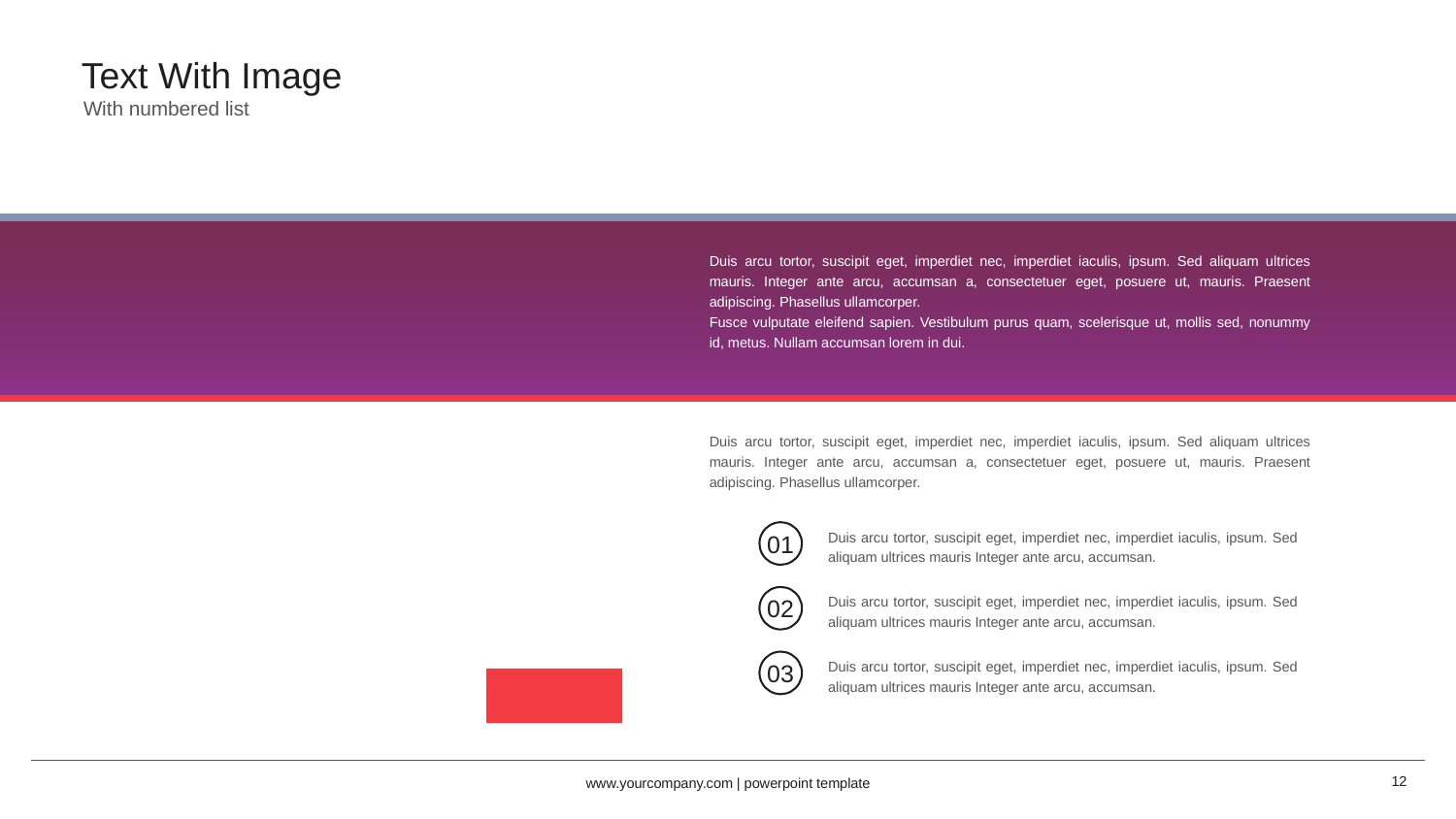

# Text With Image
With numbered list

Duis arcu tortor, suscipit eget, imperdiet nec, imperdiet iaculis, ipsum. Sed aliquam ultrices mauris. Integer ante arcu, accumsan a, consectetuer eget, posuere ut, mauris. Praesent adipiscing. Phasellus ullamcorper.
Fusce vulputate eleifend sapien. Vestibulum purus quam, scelerisque ut, mollis sed, nonummy id, metus. Nullam accumsan lorem in dui.
Duis arcu tortor, suscipit eget, imperdiet nec, imperdiet iaculis, ipsum. Sed aliquam ultrices mauris. Integer ante arcu, accumsan a, consectetuer eget, posuere ut, mauris. Praesent adipiscing. Phasellus ullamcorper.
01
Duis arcu tortor, suscipit eget, imperdiet nec, imperdiet iaculis, ipsum. Sed aliquam ultrices mauris Integer ante arcu, accumsan.
02
Duis arcu tortor, suscipit eget, imperdiet nec, imperdiet iaculis, ipsum. Sed aliquam ultrices mauris Integer ante arcu, accumsan.
03
Duis arcu tortor, suscipit eget, imperdiet nec, imperdiet iaculis, ipsum. Sed aliquam ultrices mauris Integer ante arcu, accumsan.
www.yourcompany.com | powerpoint template
12